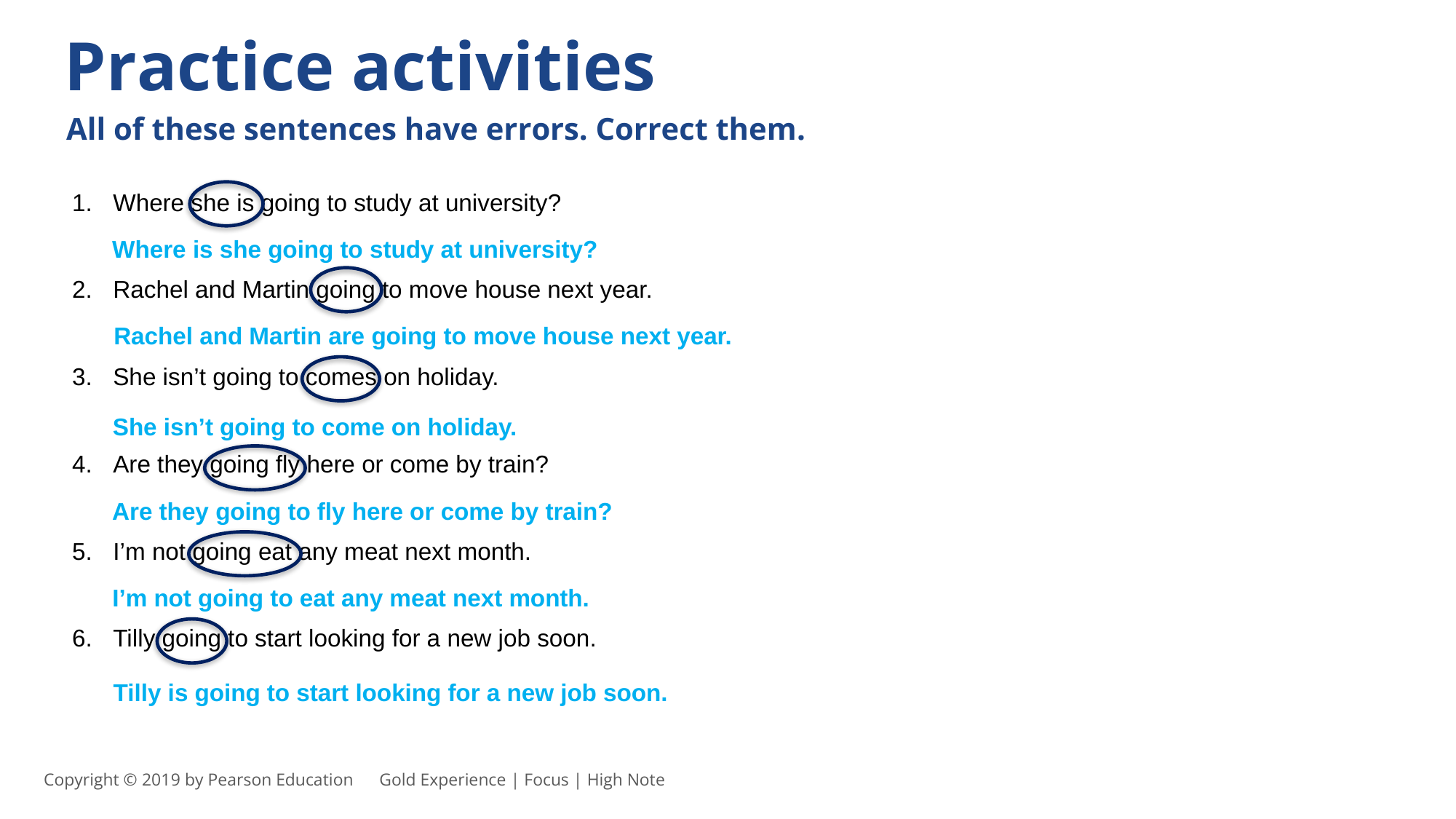

Practice activities
All of these sentences have errors. Correct them.

Where she is going to study at university?

Rachel and Martin going to move house next year.

She isn’t going to comes on holiday.

Are they going fly here or come by train?

I’m not going eat any meat next month.

Tilly going to start looking for a new job soon.

Where is she going to study at university?

Rachel and Martin are going to move house next year.

She isn’t going to come on holiday.

Are they going to fly here or come by train?

I’m not going to eat any meat next month.

Tilly is going to start looking for a new job soon.
Copyright © 2019 by Pearson Education      Gold Experience | Focus | High Note